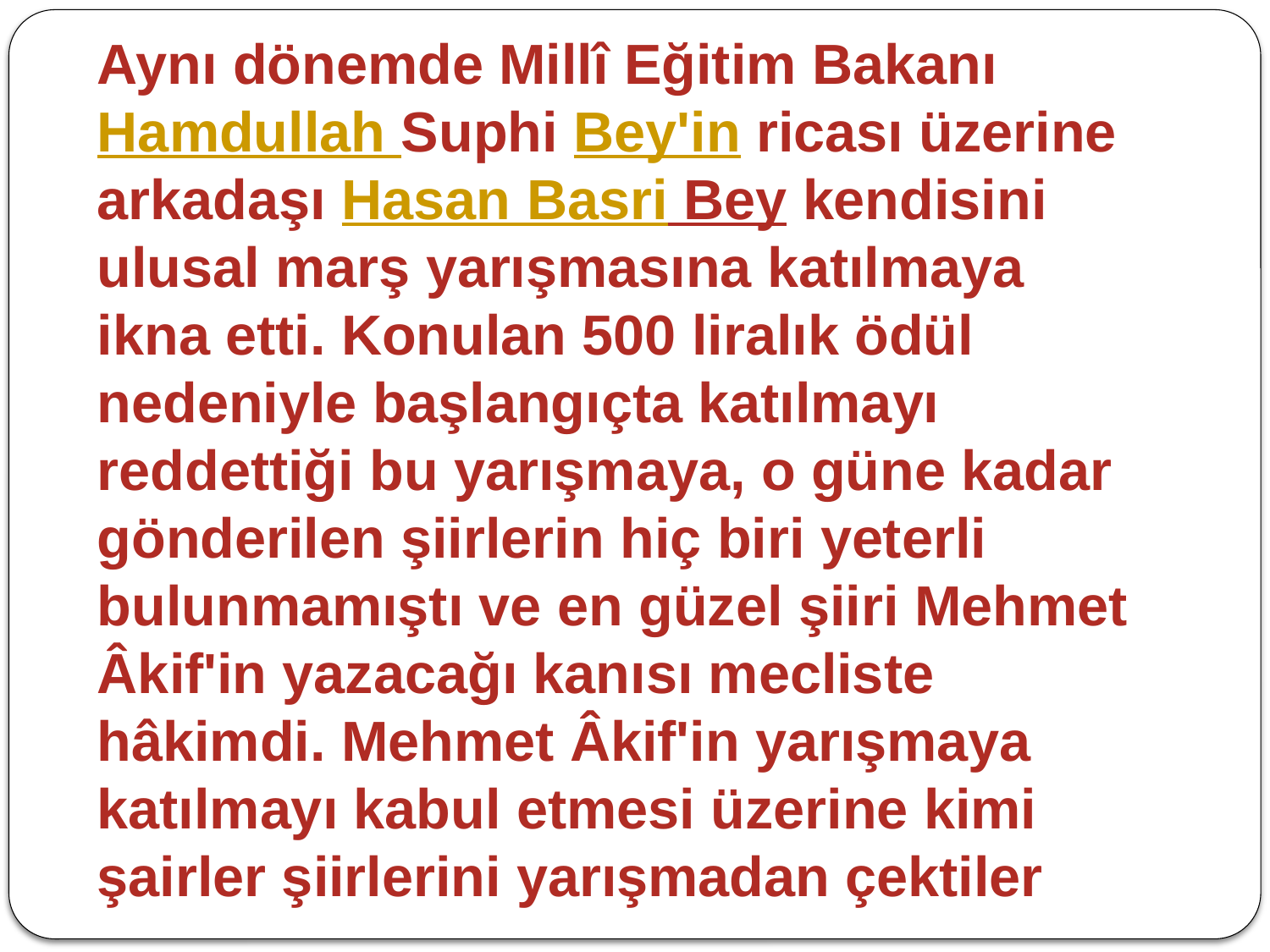

# Aynı dönemde Millî Eğitim Bakanı Hamdullah Suphi Bey'in ricası üzerine arkadaşı Hasan Basri Bey kendisini ulusal marş yarışmasına katılmaya ikna etti. Konulan 500 liralık ödül nedeniyle başlangıçta katılmayı reddettiği bu yarışmaya, o güne kadar gönderilen şiirlerin hiç biri yeterli bulunmamıştı ve en güzel şiiri Mehmet Âkif'in yazacağı kanısı mecliste hâkimdi. Mehmet Âkif'in yarışmaya katılmayı kabul etmesi üzerine kimi şairler şiirlerini yarışmadan çektiler